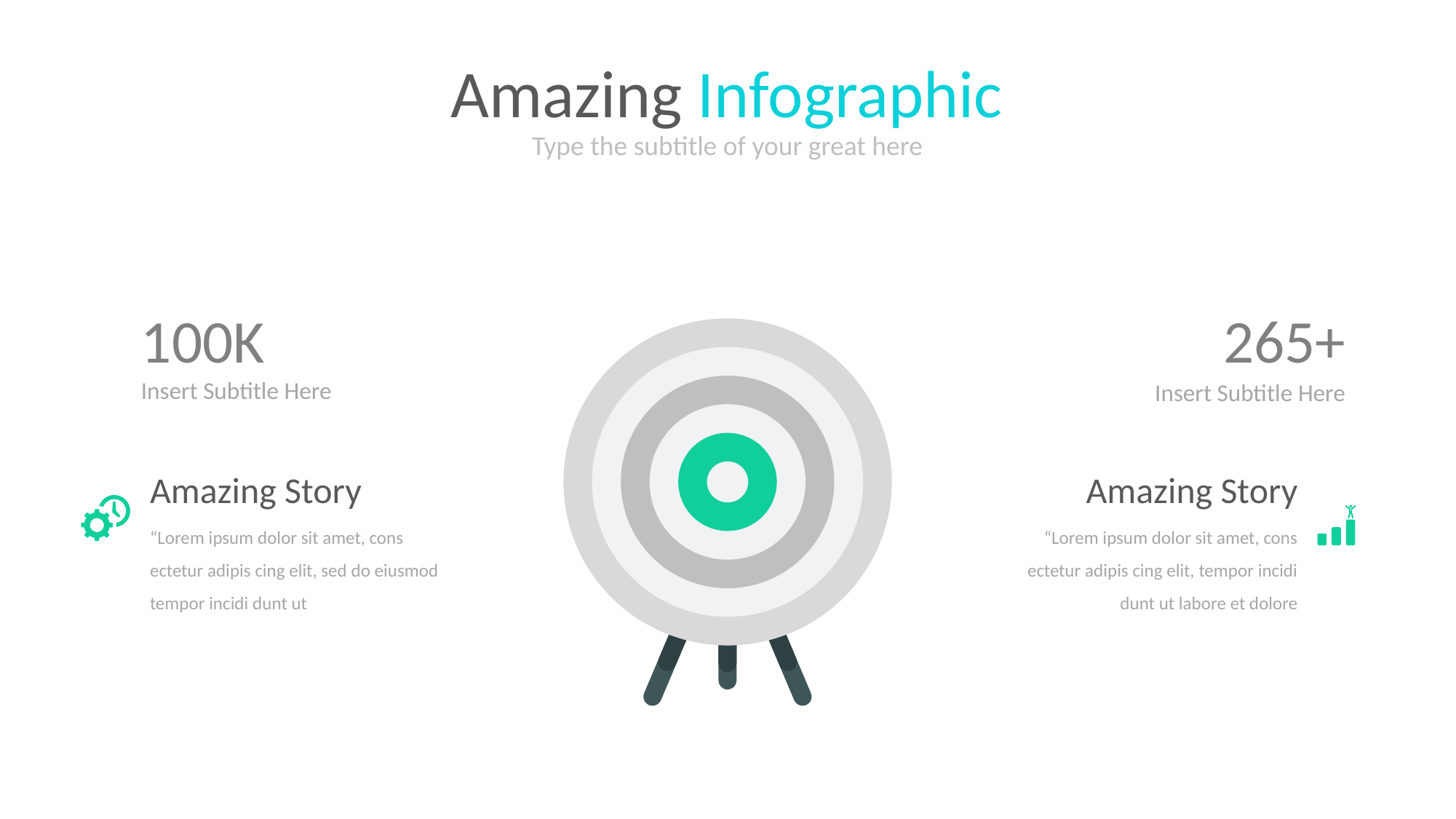

Amazing Infographic
Type the subtitle of your great here
100K
265+

Insert Subtitle Here
Insert Subtitle Here
Amazing Story
Amazing Story

“Lorem ipsum dolor sit amet, cons ectetur adipis cing elit, sed do eiusmod tempor incidi dunt ut
“Lorem ipsum dolor sit amet, cons ectetur adipis cing elit, tempor incidi dunt ut labore et dolore